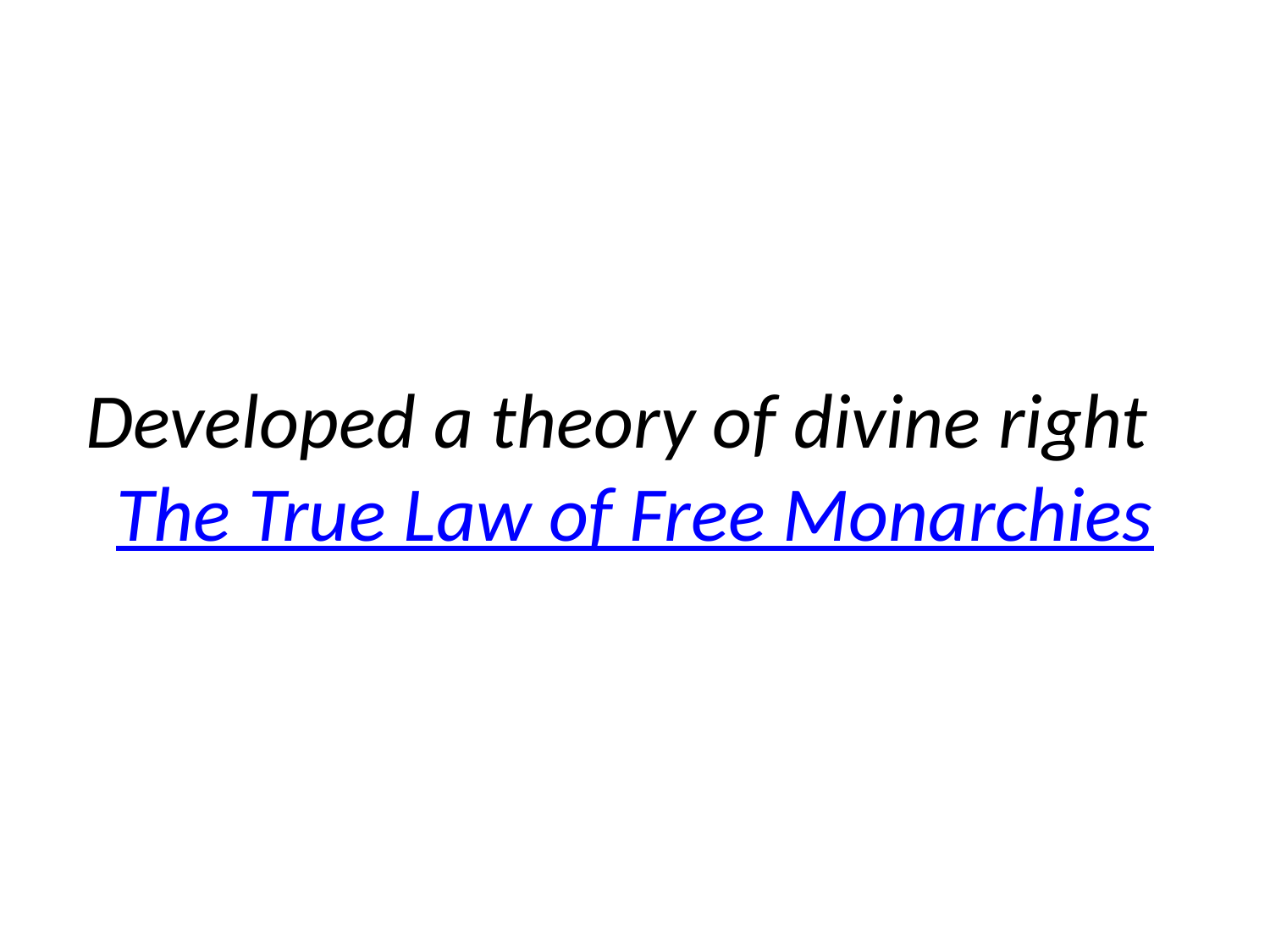

# Developed a theory of divine right The True Law of Free Monarchies